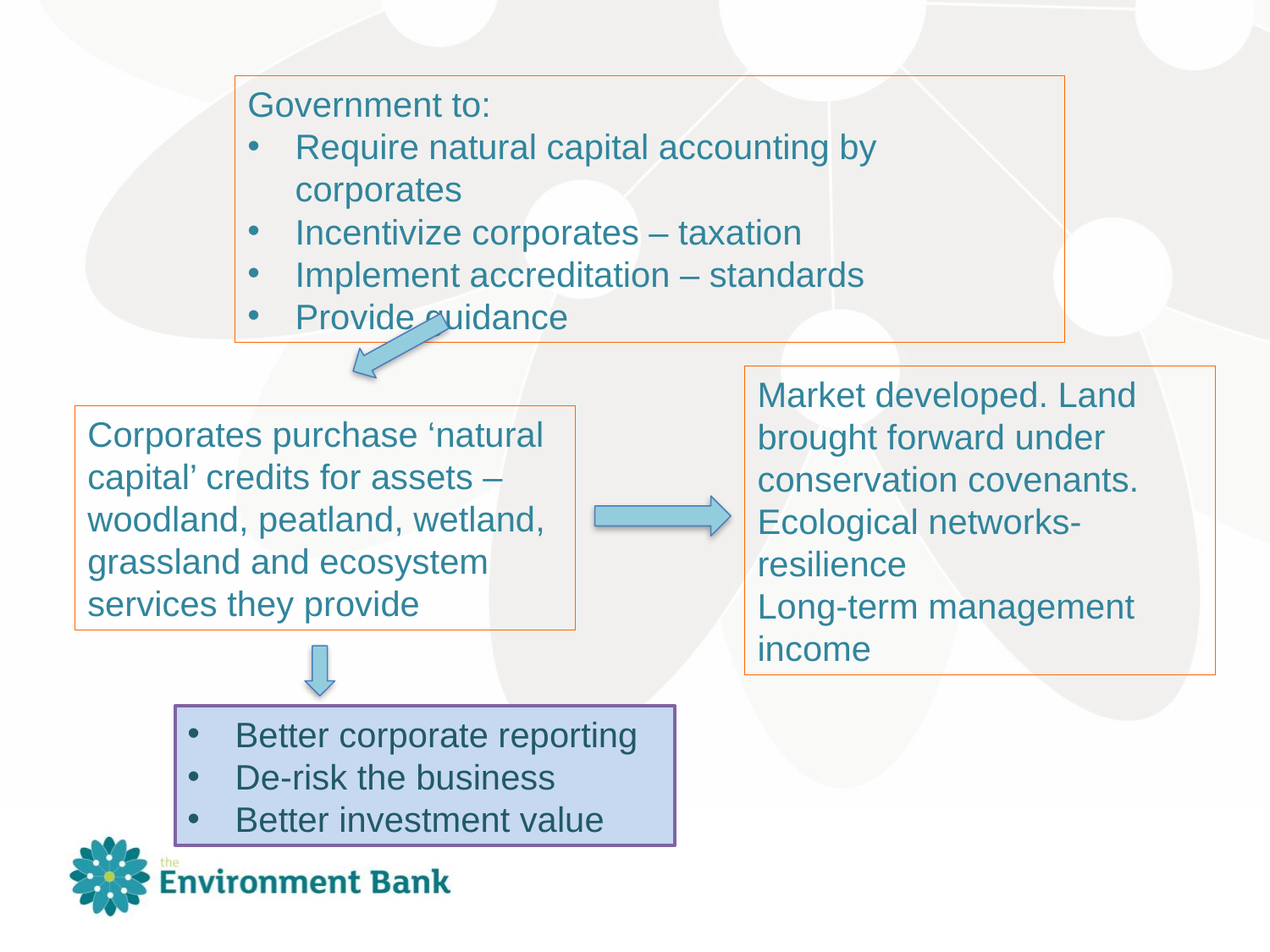

Government to:
Require natural capital accounting by corporates
Incentivize corporates – taxation
Implement accreditation – standards
Provide guidance

Market developed. Land brought forward under conservation covenants.
Ecological networks-resilience
Long-term management income
Corporates purchase ‘natural capital’ credits for assets – woodland, peatland, wetland, grassland and ecosystem services they provide

Better corporate reporting
De-risk the business
Better investment value